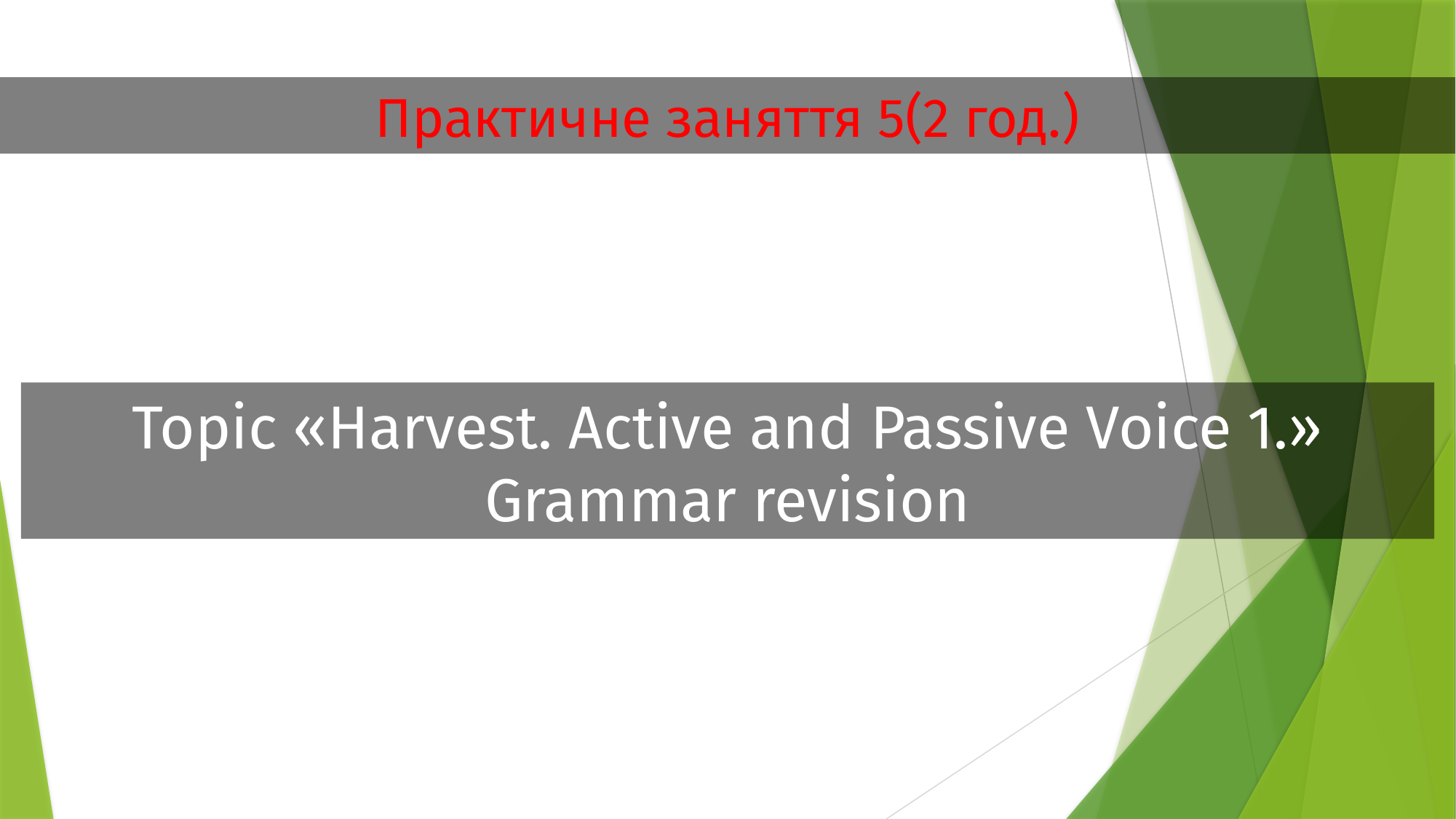

Практичне заняття 5(2 год.)
Topic «Harvest. Active and Passive Voice 1.» Grammar revision